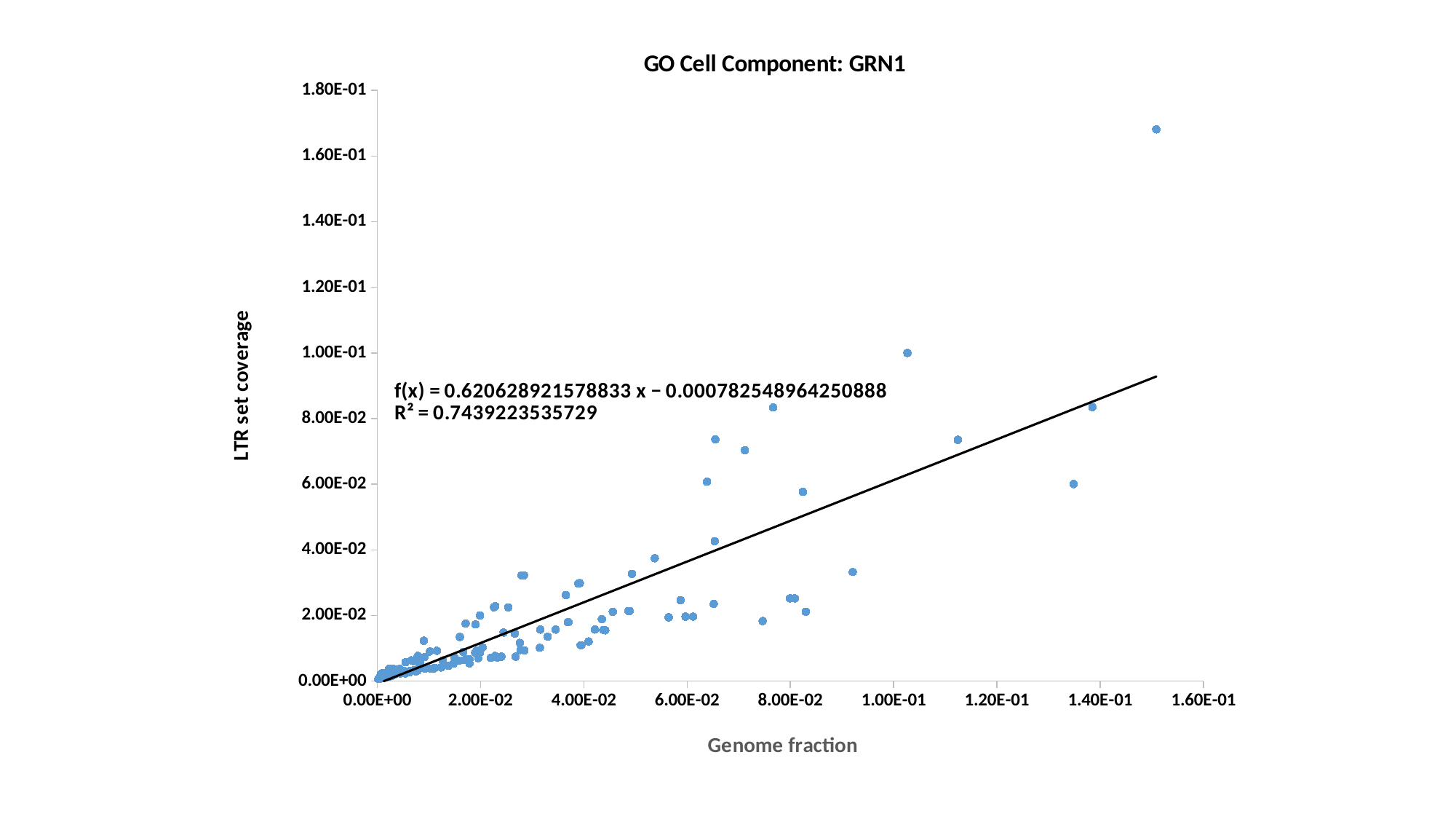

### Chart: GO Cell Component: GRN1

| Category | LTR fraction |
|---|---|